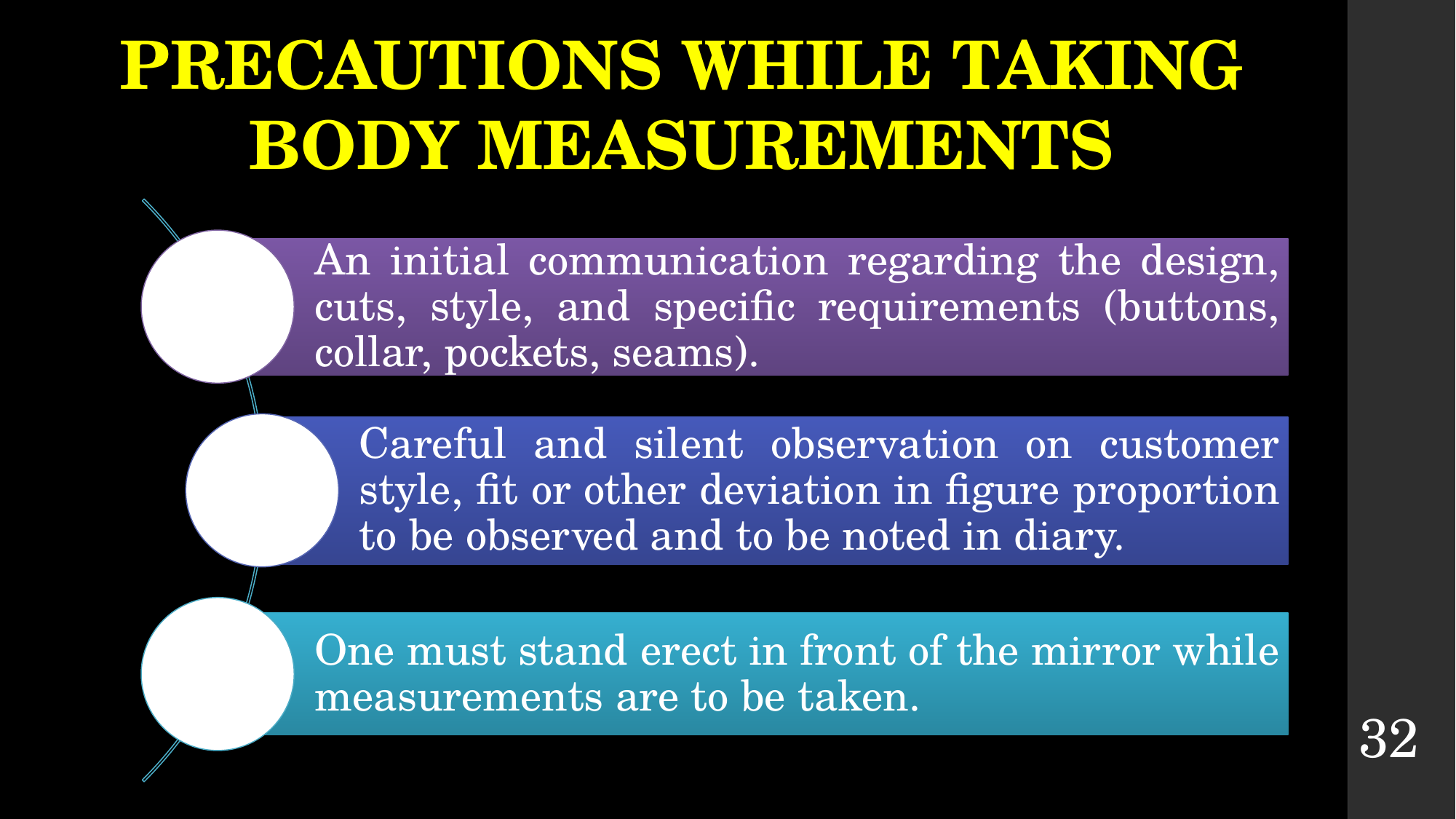

# PRECAUTIONS WHILE TAKING BODY MEASUREMENTS
An initial communication regarding the design, cuts, style, and specific requirements (buttons, collar, pockets, seams).
Careful and silent observation on customer style, fit or other deviation in figure proportion to be observed and to be noted in diary.
One must stand erect in front of the mirror while measurements are to be taken.
32